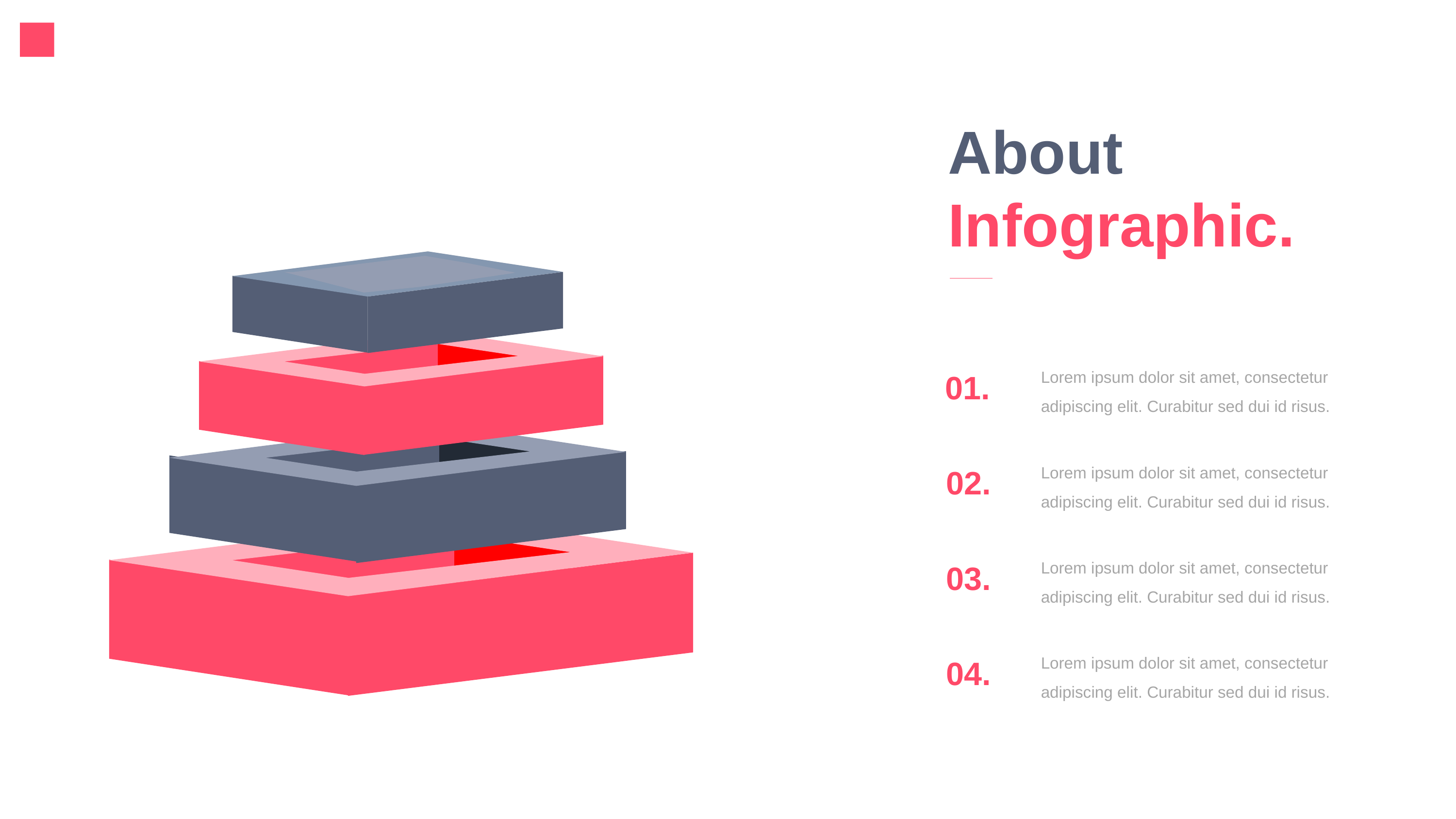

About
Infographic.

Lorem ipsum dolor sit amet, consectetur
adipiscing elit. Curabitur sed dui id risus.
01.
Lorem ipsum dolor sit amet, consectetur
adipiscing elit. Curabitur sed dui id risus.
02.
Lorem ipsum dolor sit amet, consectetur
adipiscing elit. Curabitur sed dui id risus.
03.
Lorem ipsum dolor sit amet, consectetur
adipiscing elit. Curabitur sed dui id risus.
04.